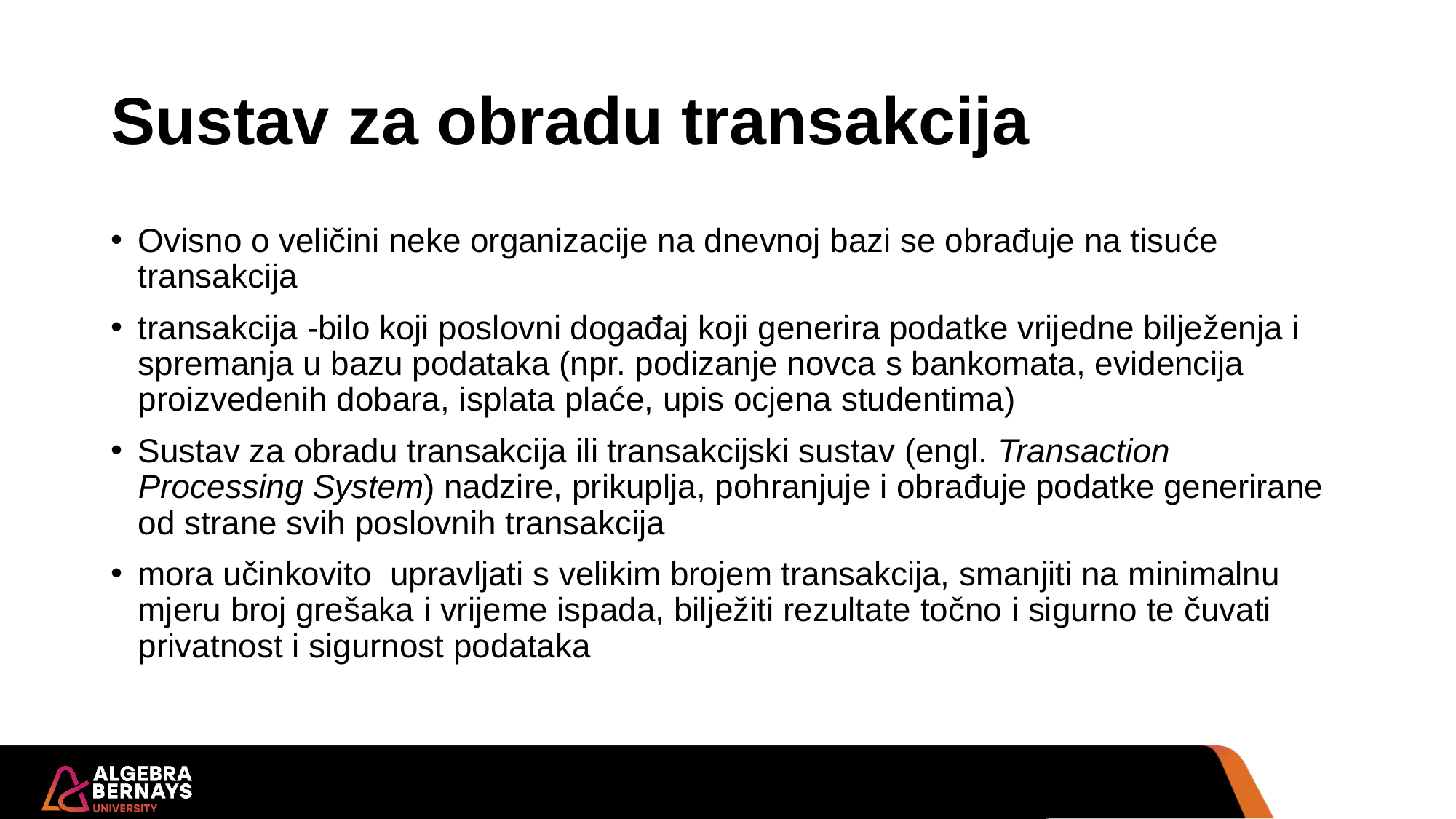

# Sustav za obradu transakcija
Ovisno o veličini neke organizacije na dnevnoj bazi se obrađuje na tisuće transakcija
transakcija -bilo koji poslovni događaj koji generira podatke vrijedne bilježenja i spremanja u bazu podataka (npr. podizanje novca s bankomata, evidencija proizvedenih dobara, isplata plaće, upis ocjena studentima)
Sustav za obradu transakcija ili transakcijski sustav (engl. Transaction Processing System) nadzire, prikuplja, pohranjuje i obrađuje podatke generirane od strane svih poslovnih transakcija
mora učinkovito  upravljati s velikim brojem transakcija, smanjiti na minimalnu mjeru broj grešaka i vrijeme ispada, bilježiti rezultate točno i sigurno te čuvati privatnost i sigurnost podataka